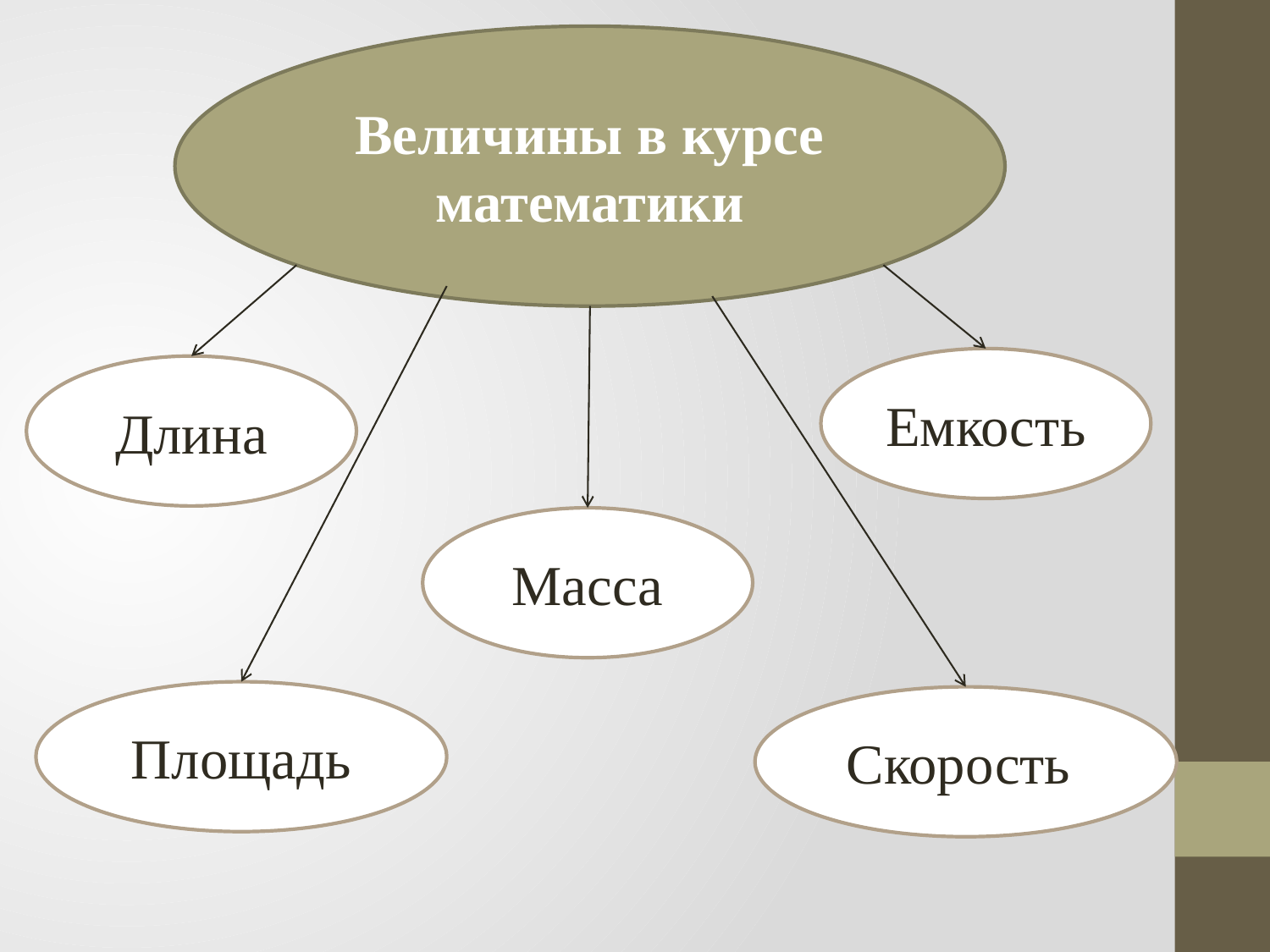

Величины в курсе математики
Емкость
Длина
Масса
Площадь
Скорость